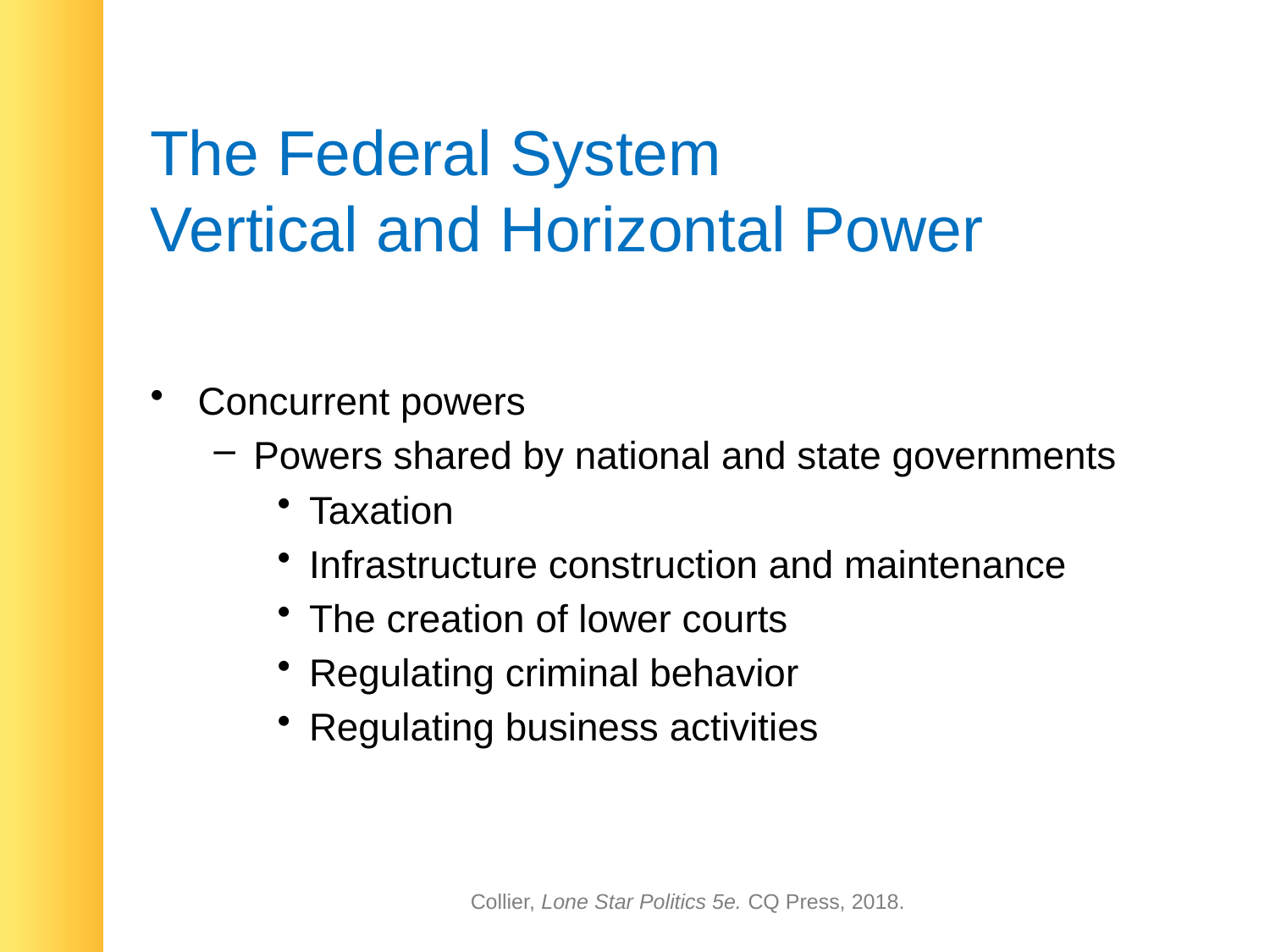

# The Federal System Vertical and Horizontal Power
Concurrent powers
Powers shared by national and state governments
Taxation
Infrastructure construction and maintenance
The creation of lower courts
Regulating criminal behavior
Regulating business activities
Collier, Lone Star Politics 5e. CQ Press, 2018.